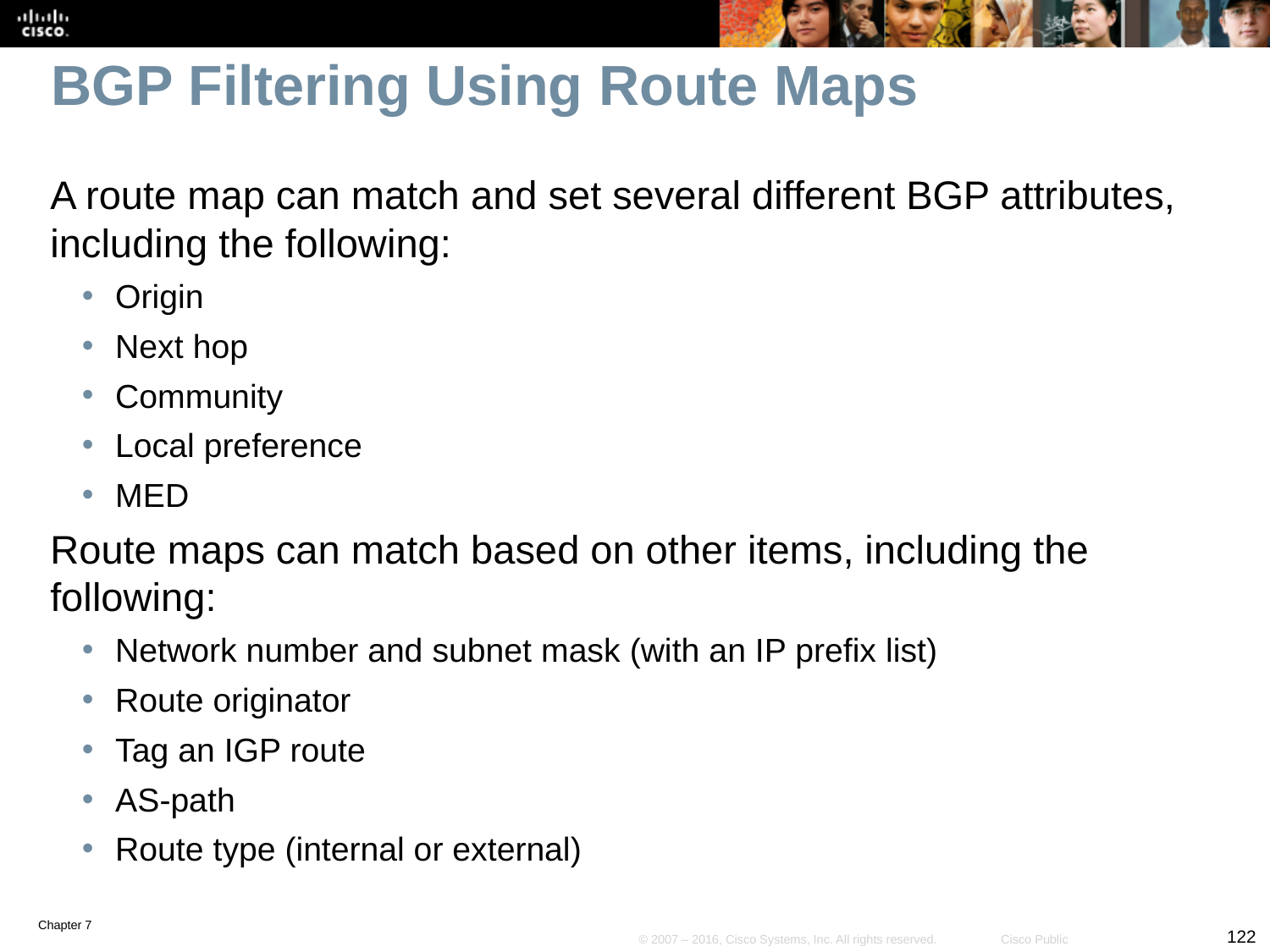

# BGP Filtering Using Route Maps
A route map can match and set several different BGP attributes, including the following:
Origin
Next hop
Community
Local preference
MED
Route maps can match based on other items, including the following:
Network number and subnet mask (with an IP prefix list)
Route originator
Tag an IGP route
AS-path
Route type (internal or external)